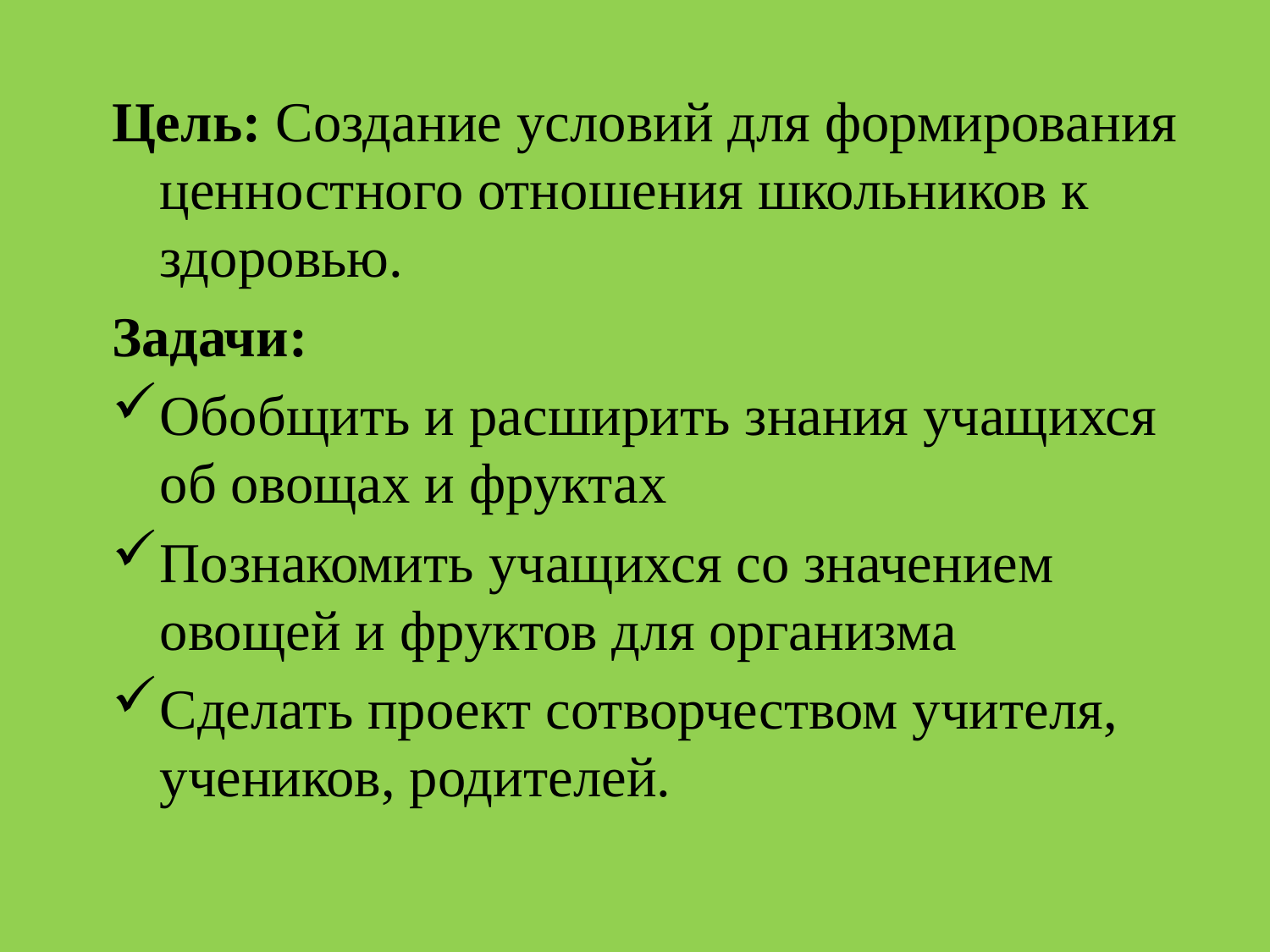

Цель: Создание условий для формирования ценностного отношения школьников к здоровью.
Задачи:
Обобщить и расширить знания учащихся об овощах и фруктах
Познакомить учащихся со значением овощей и фруктов для организма
Сделать проект сотворчеством учителя, учеников, родителей.